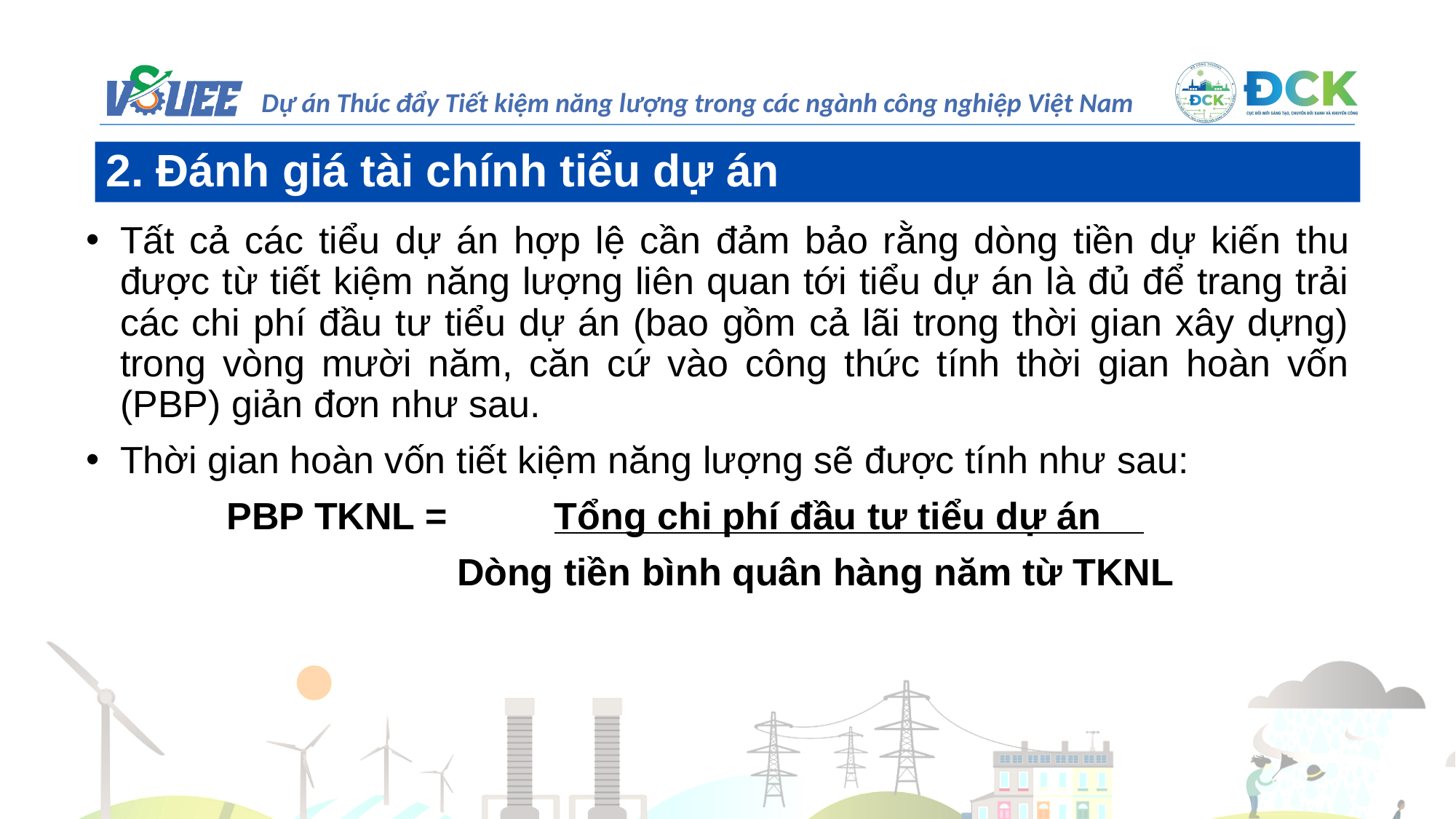

2. Đánh giá tài chính tiểu dự án
Tất cả các tiểu dự án hợp lệ cần đảm bảo rằng dòng tiền dự kiến ​​thu được từ tiết kiệm năng lượng liên quan tới tiểu dự án là đủ để trang trải các chi phí đầu tư tiểu dự án (bao gồm cả lãi trong thời gian xây dựng) trong vòng mười năm, căn cứ vào công thức tính thời gian hoàn vốn (PBP) giản đơn như sau.
Thời gian hoàn vốn tiết kiệm năng lượng sẽ được tính như sau:
 PBP TKNL = 	 Tổng chi phí đầu tư tiểu dự án
		     Dòng tiền bình quân hàng năm từ TKNL